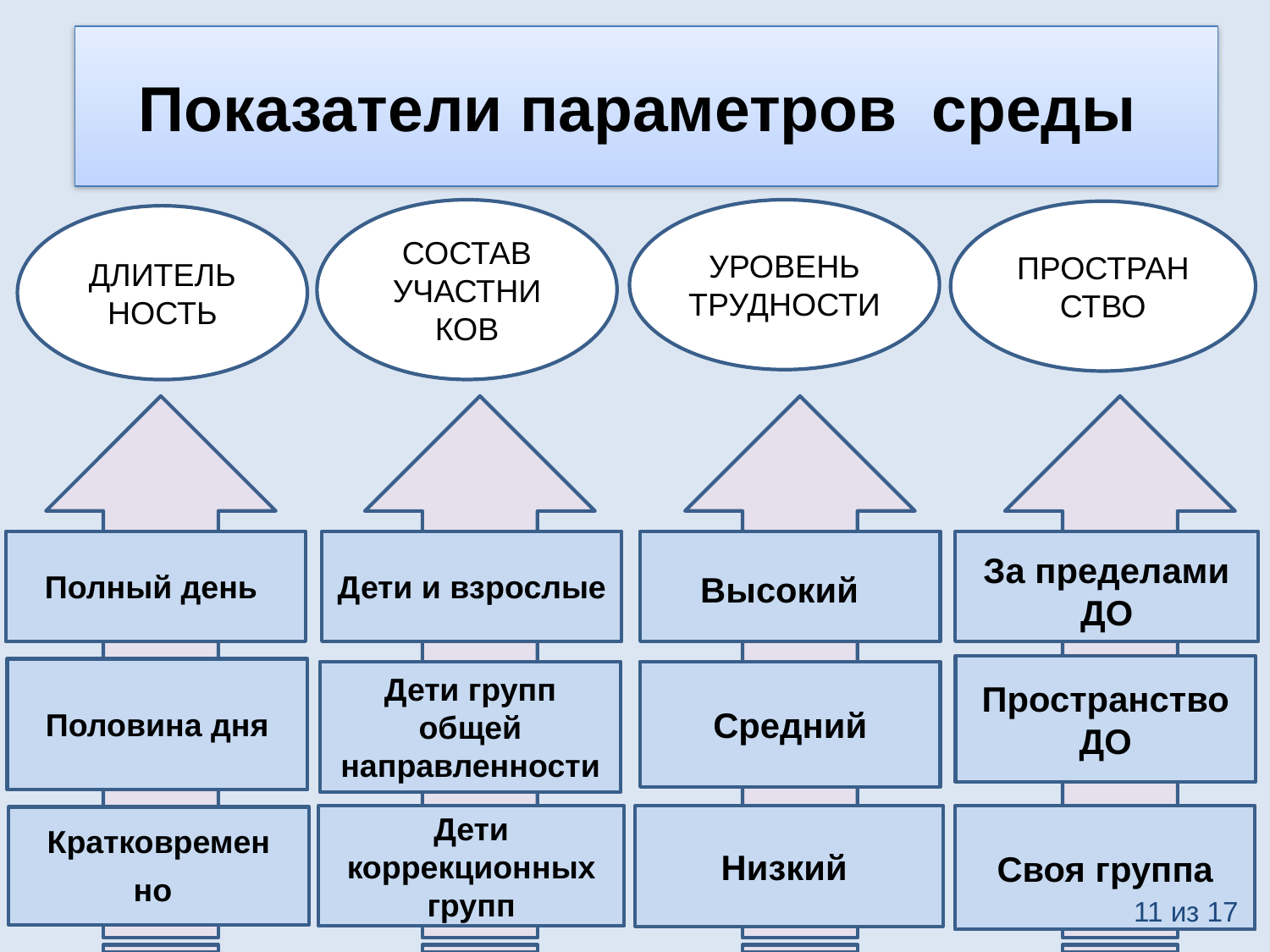

Показатели параметров  среды

СОСТАВ УЧАСТНИ
КОВ

УРОВЕНЬ ТРУДНОСТИ
ПРОСТРАНСТВО
ДЛИТЕЛЬ
НОСТЬ
Полный день
Дети и взрослые
Высокий

За пределами ДО

Пространство ДО
Половина дня
Дети групп общей направленности
Средний
Дети коррекционных групп
Низкий
Своя группа
Кратковремен
но
12
11 из 17